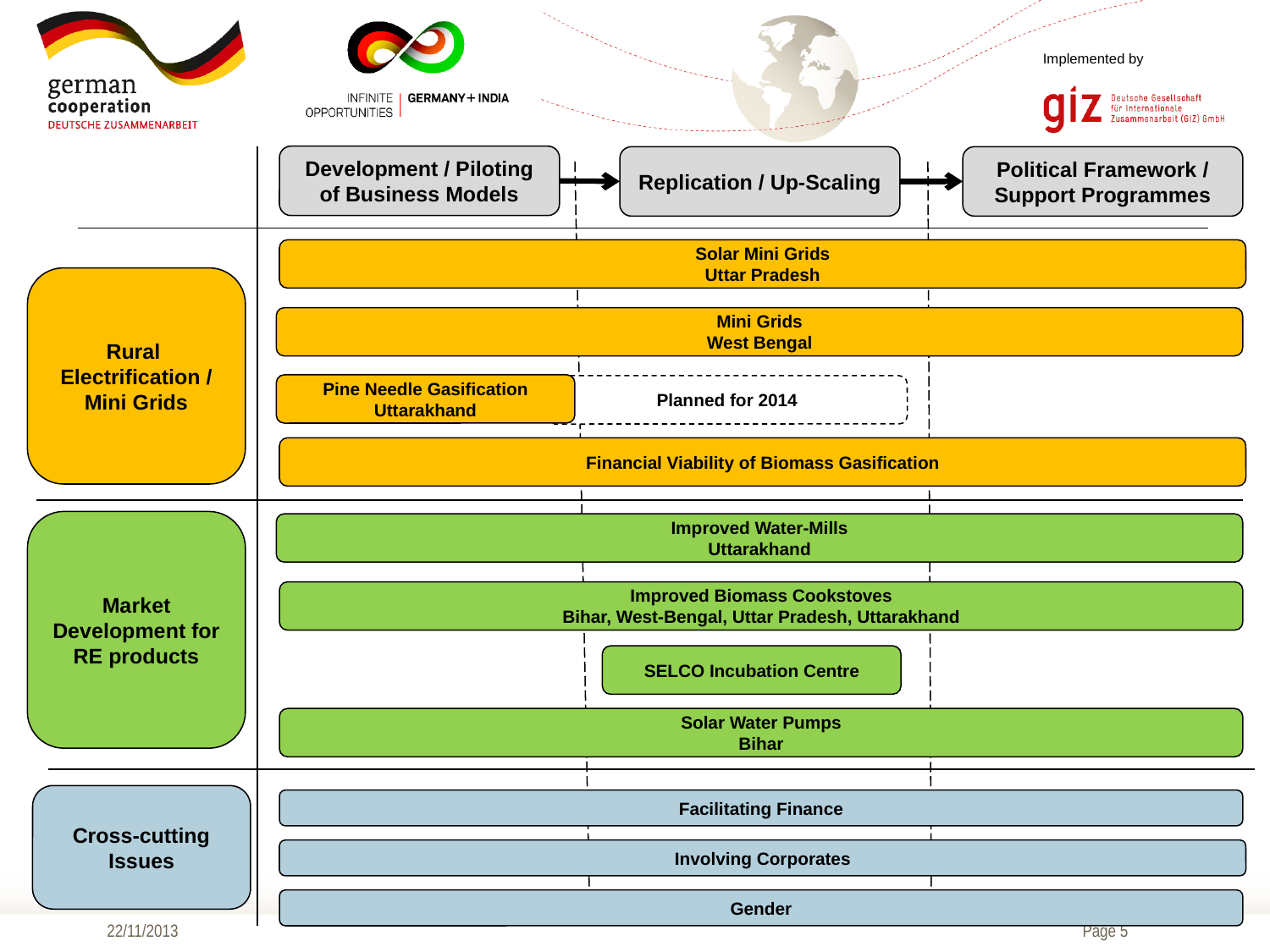

Development / Piloting of Business Models
Replication / Up-Scaling
Political Framework / Support Programmes
Solar Mini Grids
Uttar Pradesh
Rural
Electrification /
Mini Grids
Mini Grids
West Bengal
Pine Needle Gasification Uttarakhand
Planned for 2014
Financial Viability of Biomass Gasification
Market Development for RE products
Improved Water-Mills
Uttarakhand
Improved Biomass Cookstoves
Bihar, West-Bengal, Uttar Pradesh, Uttarakhand
SELCO Incubation Centre
Solar Water Pumps
Bihar
Cross-cutting Issues
Facilitating Finance
Involving Corporates
Gender
22/11/2013